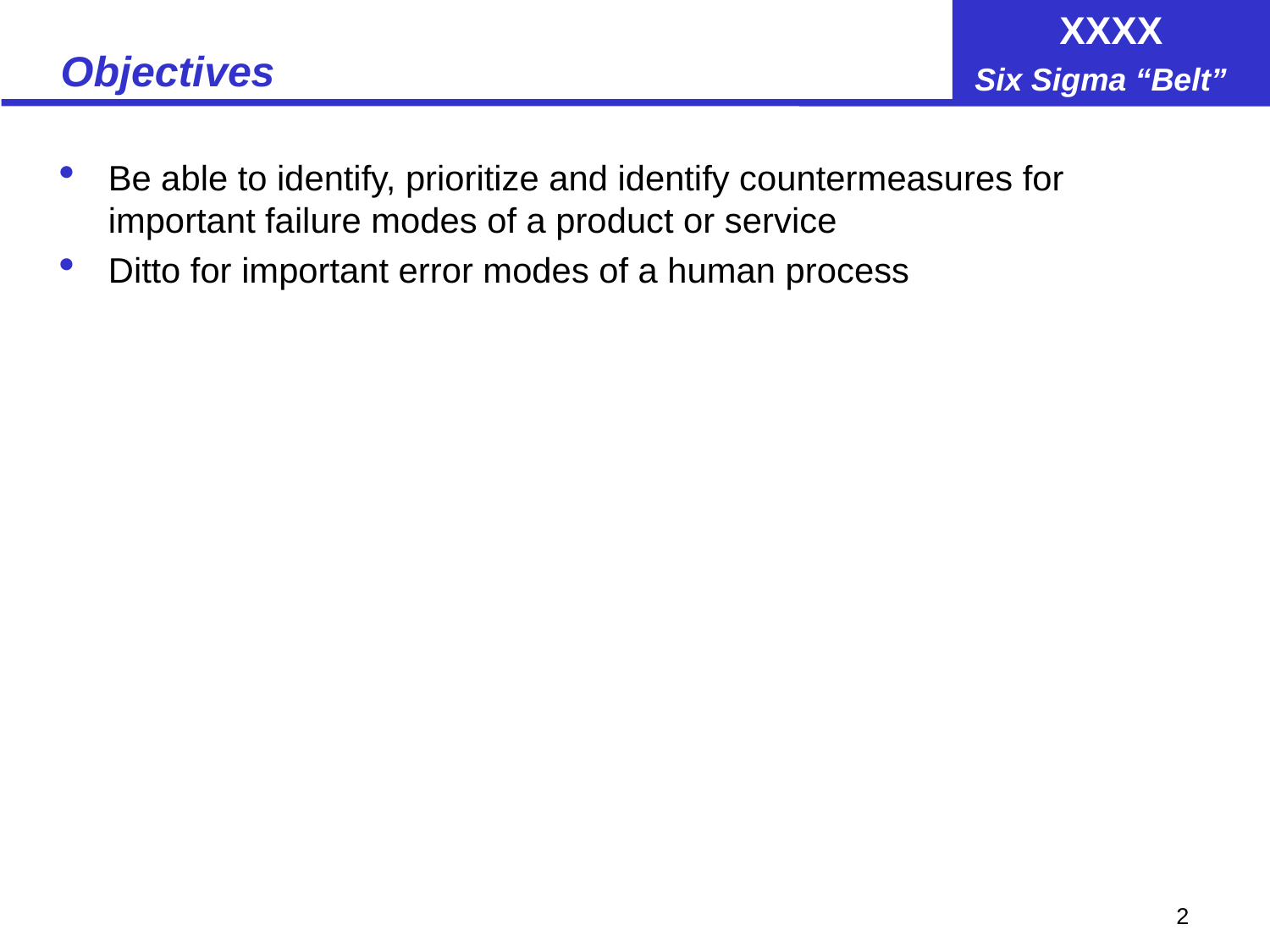

# Objectives
Be able to identify, prioritize and identify countermeasures for important failure modes of a product or service
Ditto for important error modes of a human process